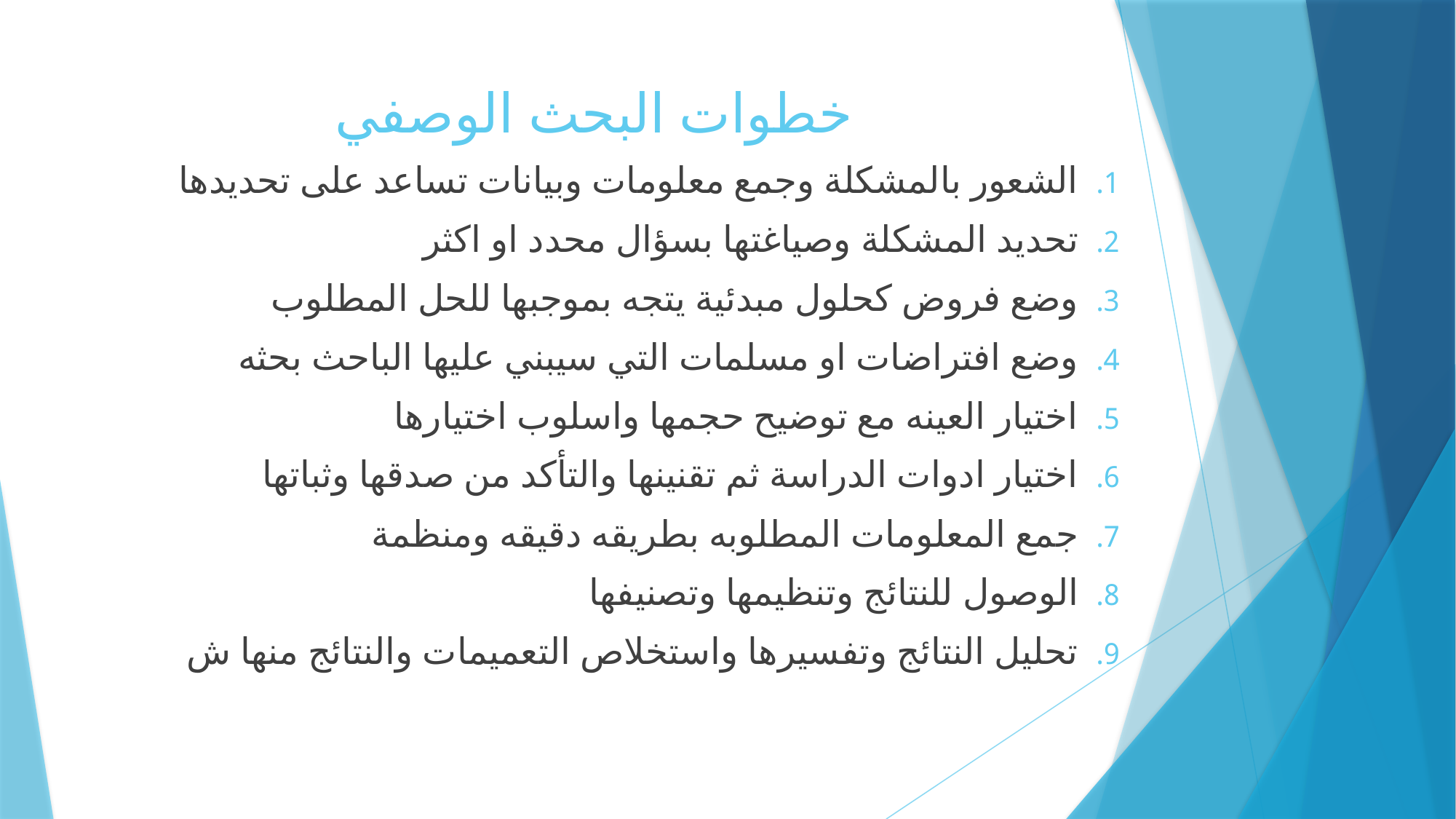

# خطوات البحث الوصفي
الشعور بالمشكلة وجمع معلومات وبيانات تساعد على تحديدها
تحديد المشكلة وصياغتها بسؤال محدد او اكثر
وضع فروض كحلول مبدئية يتجه بموجبها للحل المطلوب
وضع افتراضات او مسلمات التي سيبني عليها الباحث بحثه
اختيار العينه مع توضيح حجمها واسلوب اختيارها
اختيار ادوات الدراسة ثم تقنينها والتأكد من صدقها وثباتها
جمع المعلومات المطلوبه بطريقه دقيقه ومنظمة
الوصول للنتائج وتنظيمها وتصنيفها
تحليل النتائج وتفسيرها واستخلاص التعميمات والنتائج منها ش